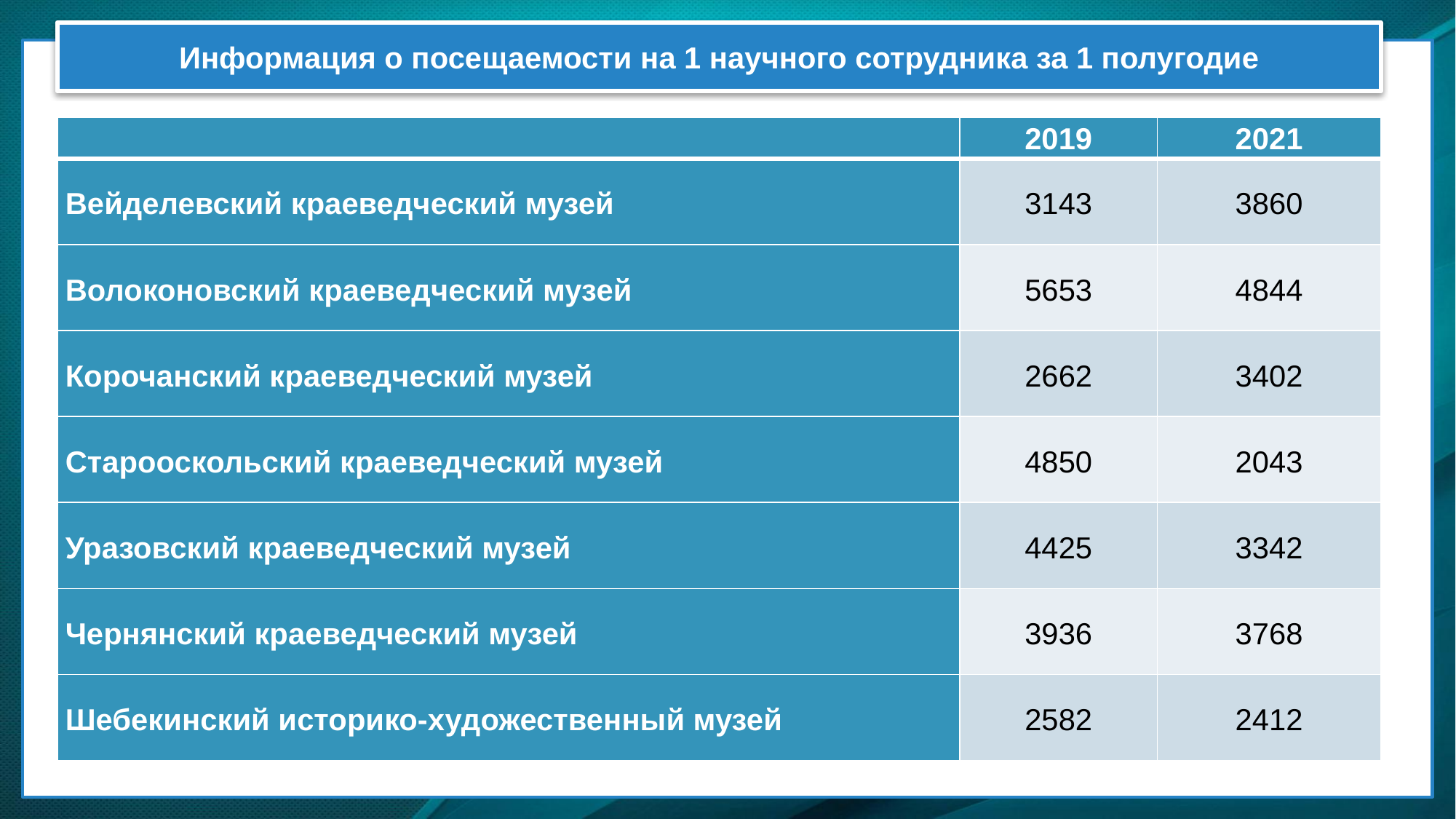

Информация о посещаемости на 1 научного сотрудника за 1 полугодие

|  | 2019 | 2021 |
| --- | --- | --- |
| Вейделевский краеведческий музей | 3143 | 3860 |
| Волоконовский краеведческий музей | 5653 | 4844 |
| Корочанский краеведческий музей | 2662 | 3402 |
| Старооскольский краеведческий музей | 4850 | 2043 |
| Уразовский краеведческий музей | 4425 | 3342 |
| Чернянский краеведческий музей | 3936 | 3768 |
| Шебекинский историко-художественный музей | 2582 | 2412 |